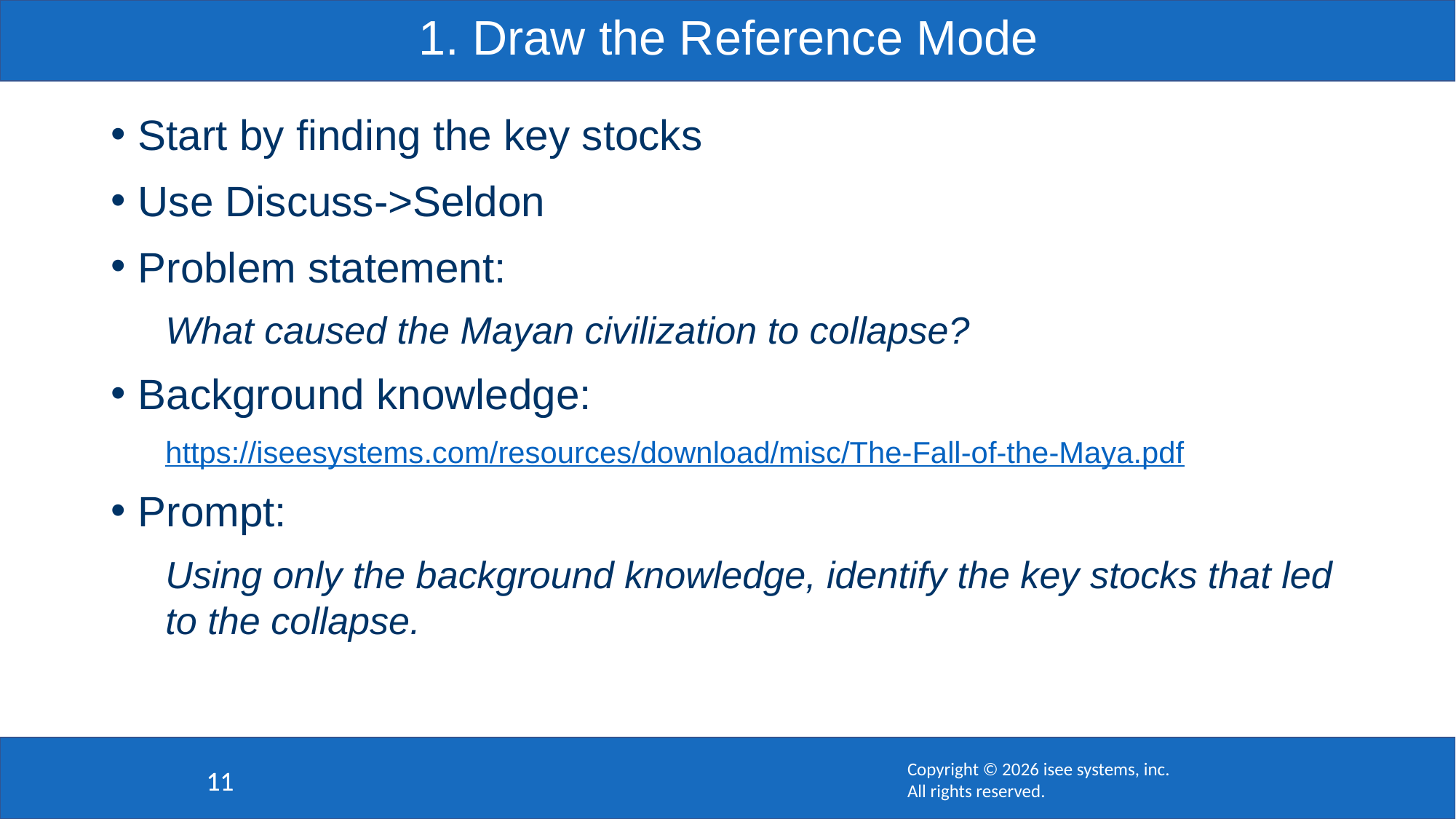

# 1. Draw the Reference Mode
Start by finding the key stocks
Use Discuss->Seldon
Problem statement:
What caused the Mayan civilization to collapse?
Background knowledge:
https://iseesystems.com/resources/download/misc/The-Fall-of-the-Maya.pdf
Prompt:
Using only the background knowledge, identify the key stocks that led to the collapse.